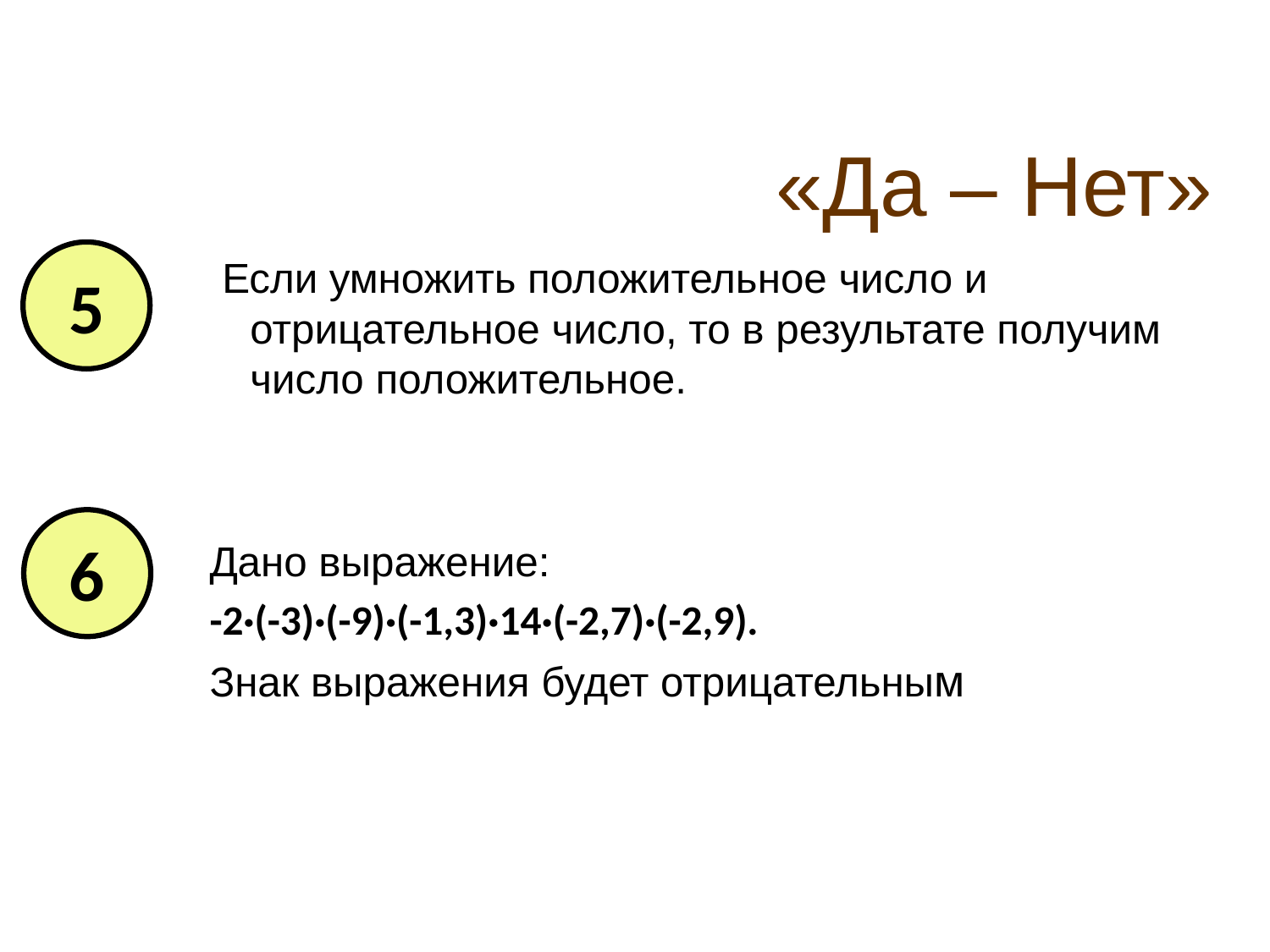

«Да – Нет»
5
 Если умножить положительное число и отрицательное число, то в результате получим число положительное.

Дано выражение:
-2·(-3)·(-9)·(-1,3)·14·(-2,7)·(-2,9).
Знак выражения будет отрицательным

6